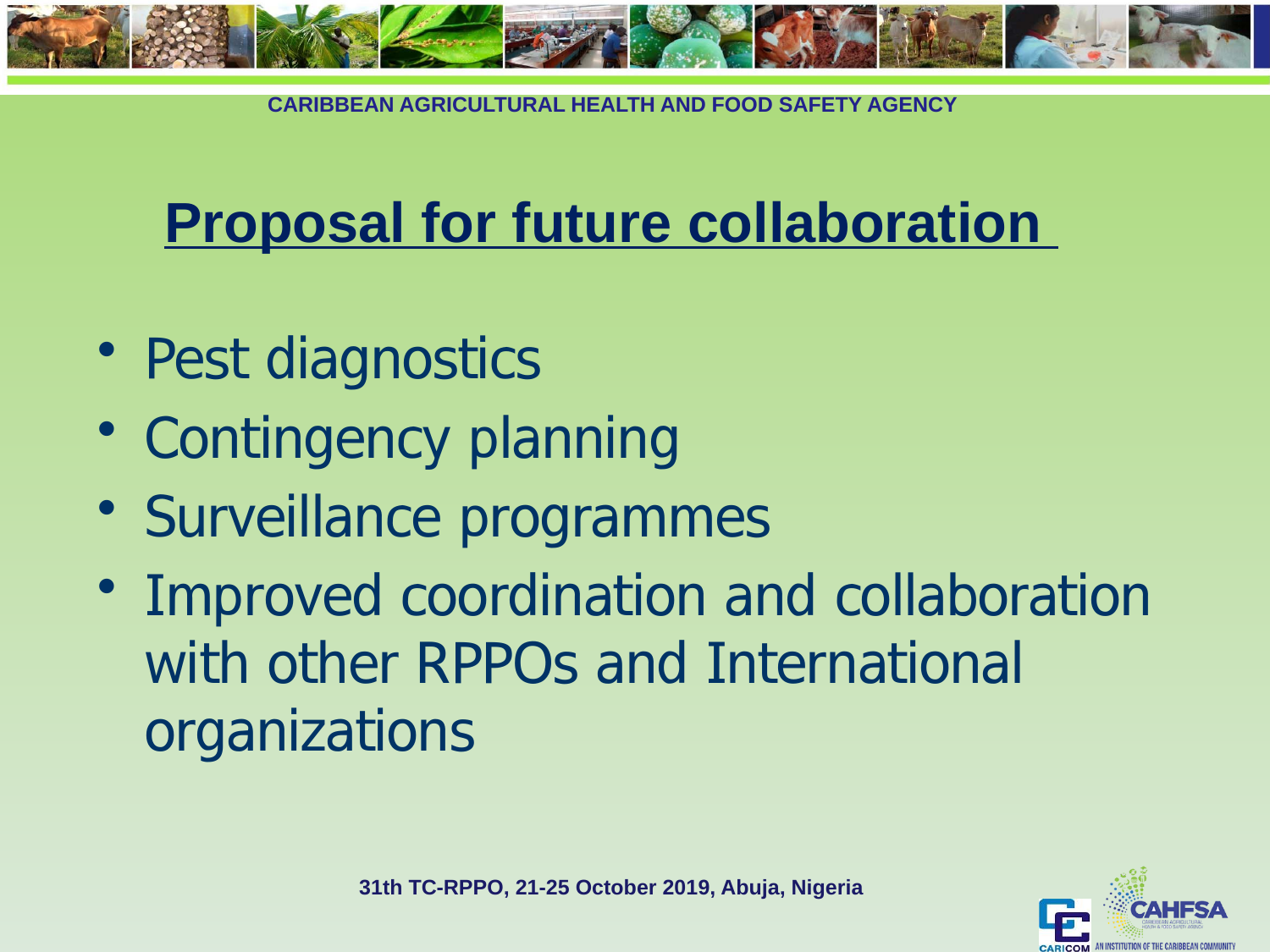

Proposal for future collaboration
Pest diagnostics
Contingency planning
Surveillance programmes
Improved coordination and collaboration with other RPPOs and International organizations